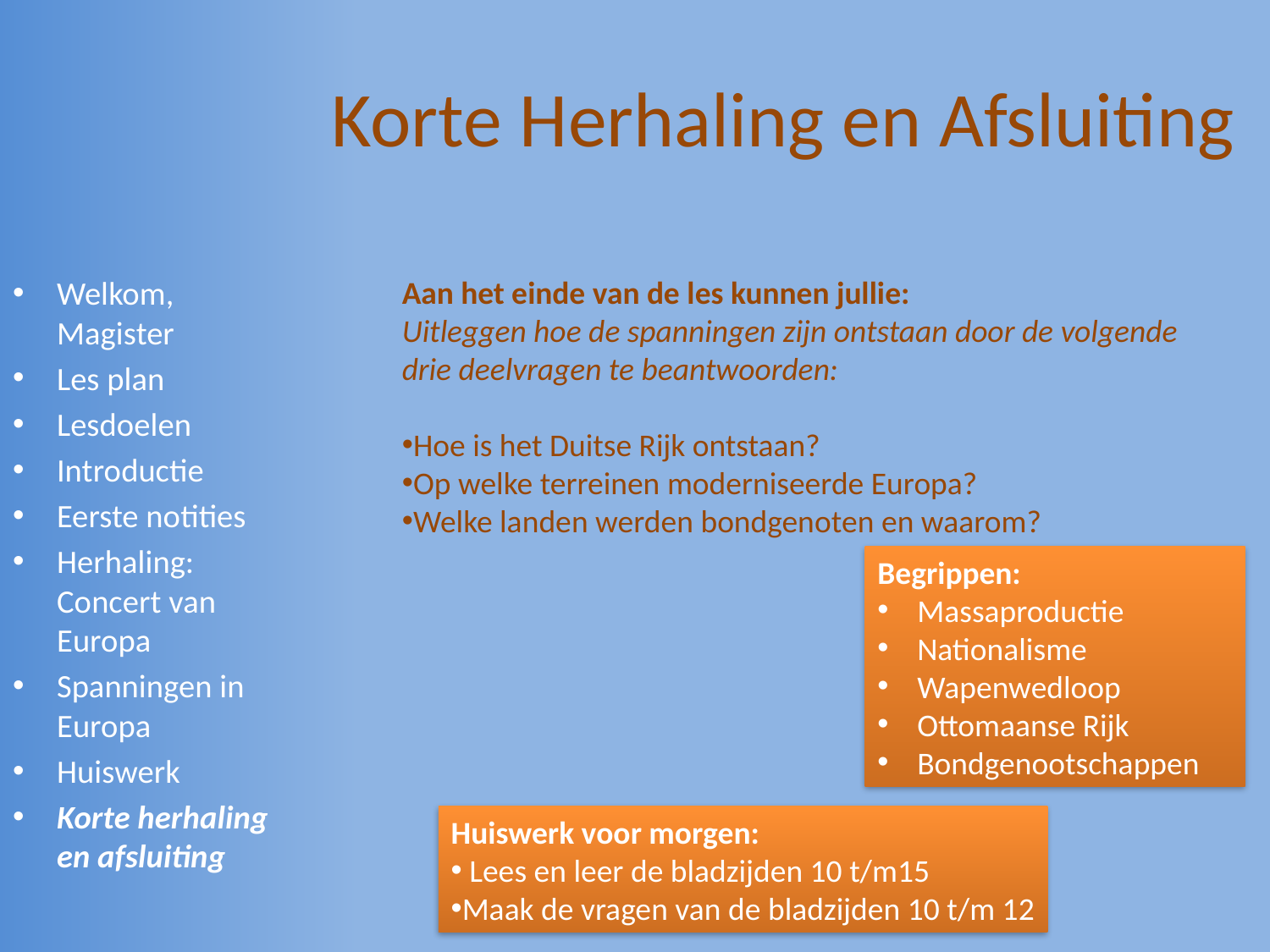

# Korte Herhaling en Afsluiting
Welkom, Magister
Les plan
Lesdoelen
Introductie
Eerste notities
Herhaling: Concert van Europa
Spanningen in Europa
Huiswerk
Korte herhaling en afsluiting

Aan het einde van de les kunnen jullie:
Uitleggen hoe de spanningen zijn ontstaan door de volgende
drie deelvragen te beantwoorden:

Hoe is het Duitse Rijk ontstaan?
Op welke terreinen moderniseerde Europa?
Welke landen werden bondgenoten en waarom?
Begrippen:
Massaproductie
Nationalisme
Wapenwedloop
Ottomaanse Rijk
Bondgenootschappen
Huiswerk voor morgen:
 Lees en leer de bladzijden 10 t/m15
Maak de vragen van de bladzijden 10 t/m 12